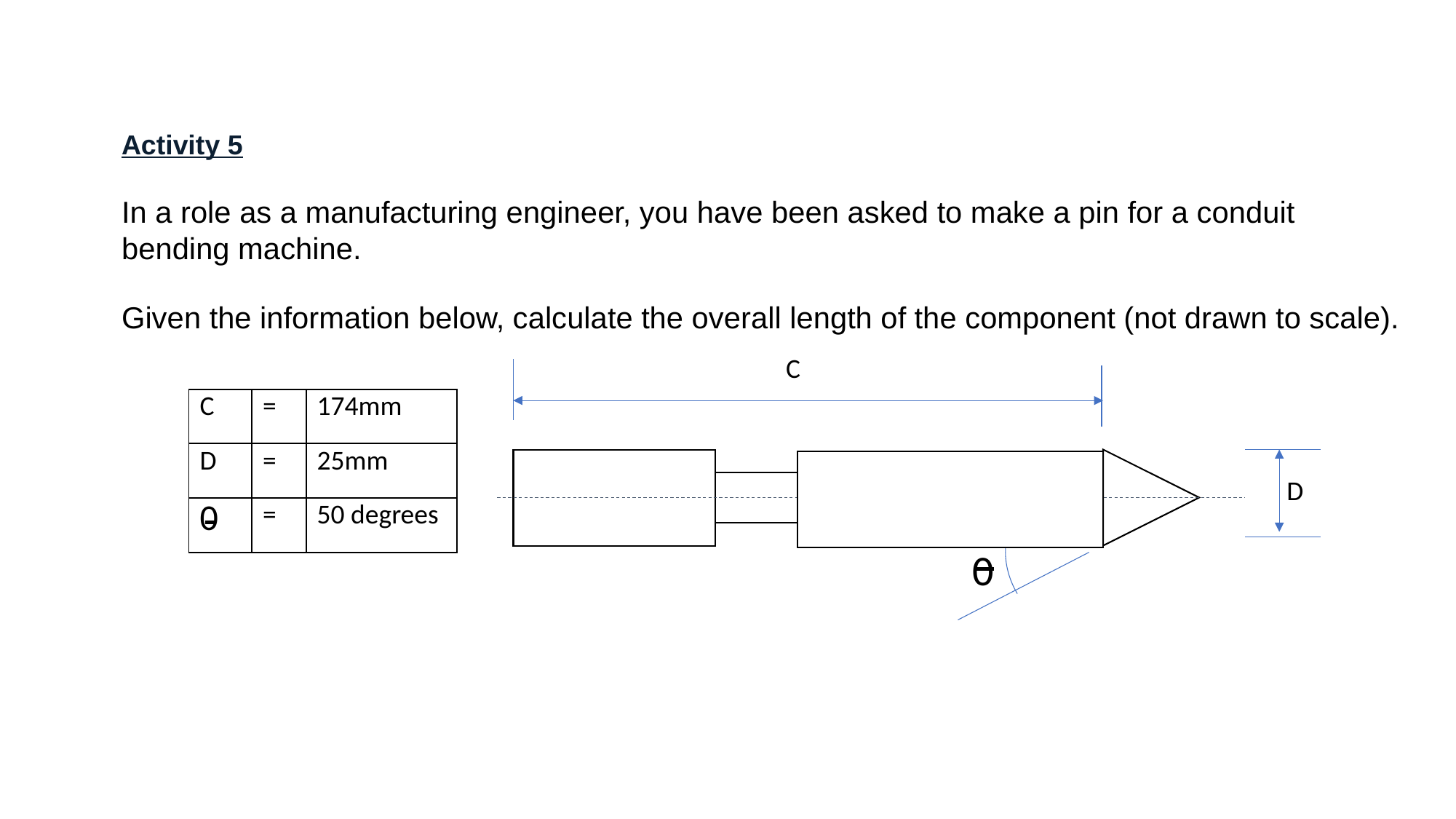

Activity 5

In a role as a manufacturing engineer, you have been asked to make a pin for a conduit
bending machine.

Given the information below, calculate the overall length of the component (not drawn to scale).
C
| C | = | 174mm |
| --- | --- | --- |
| D | = | 25mm |
| 0 | = | 50 degrees |

D

0